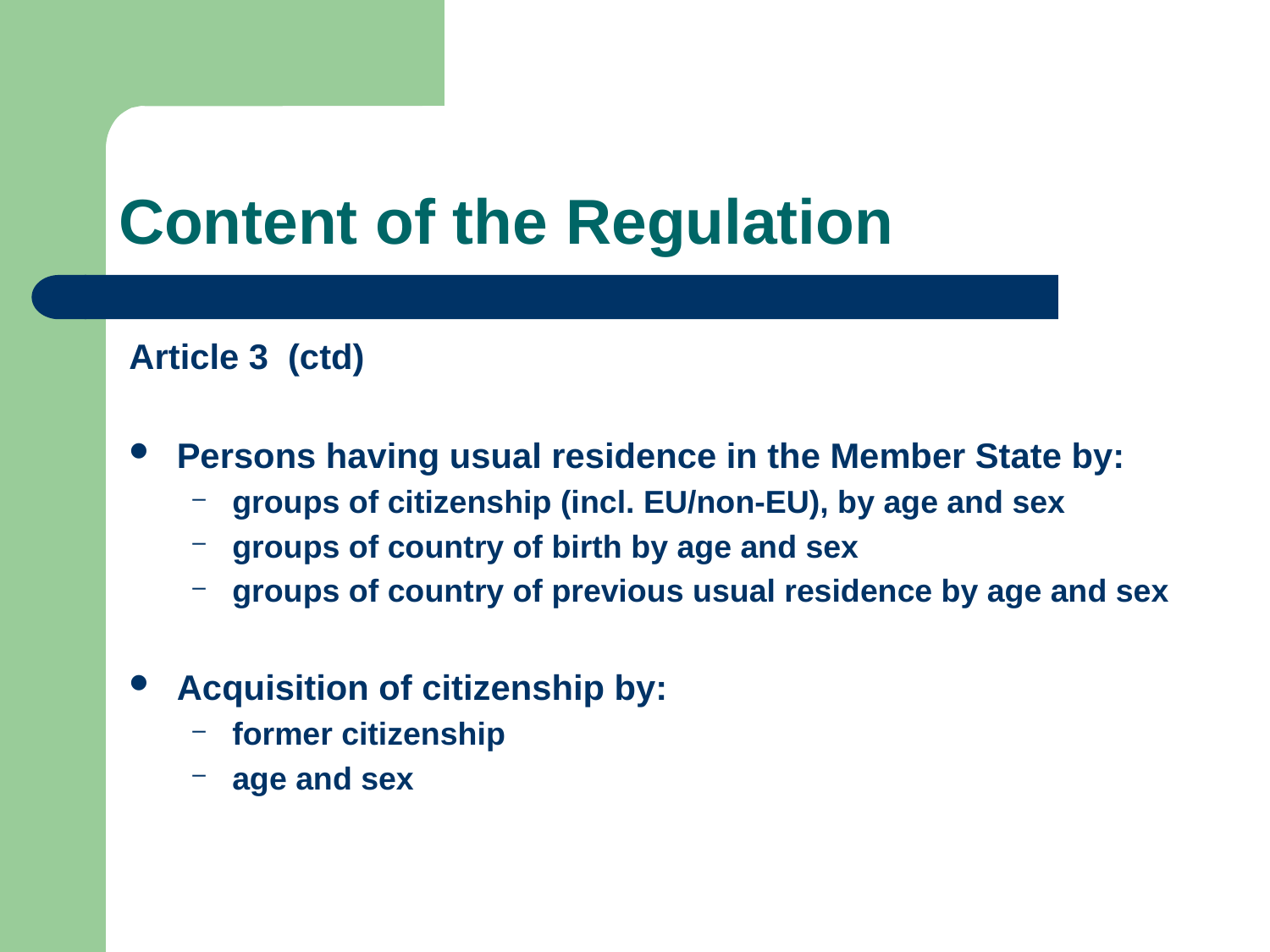

# Content of the Regulation
Article 3  (ctd)

Persons having usual residence in the Member State by:
groups of citizenship (incl. EU/non-EU), by age and sex
groups of country of birth by age and sex
groups of country of previous usual residence by age and sex

Acquisition of citizenship by:
former citizenship
age and sex